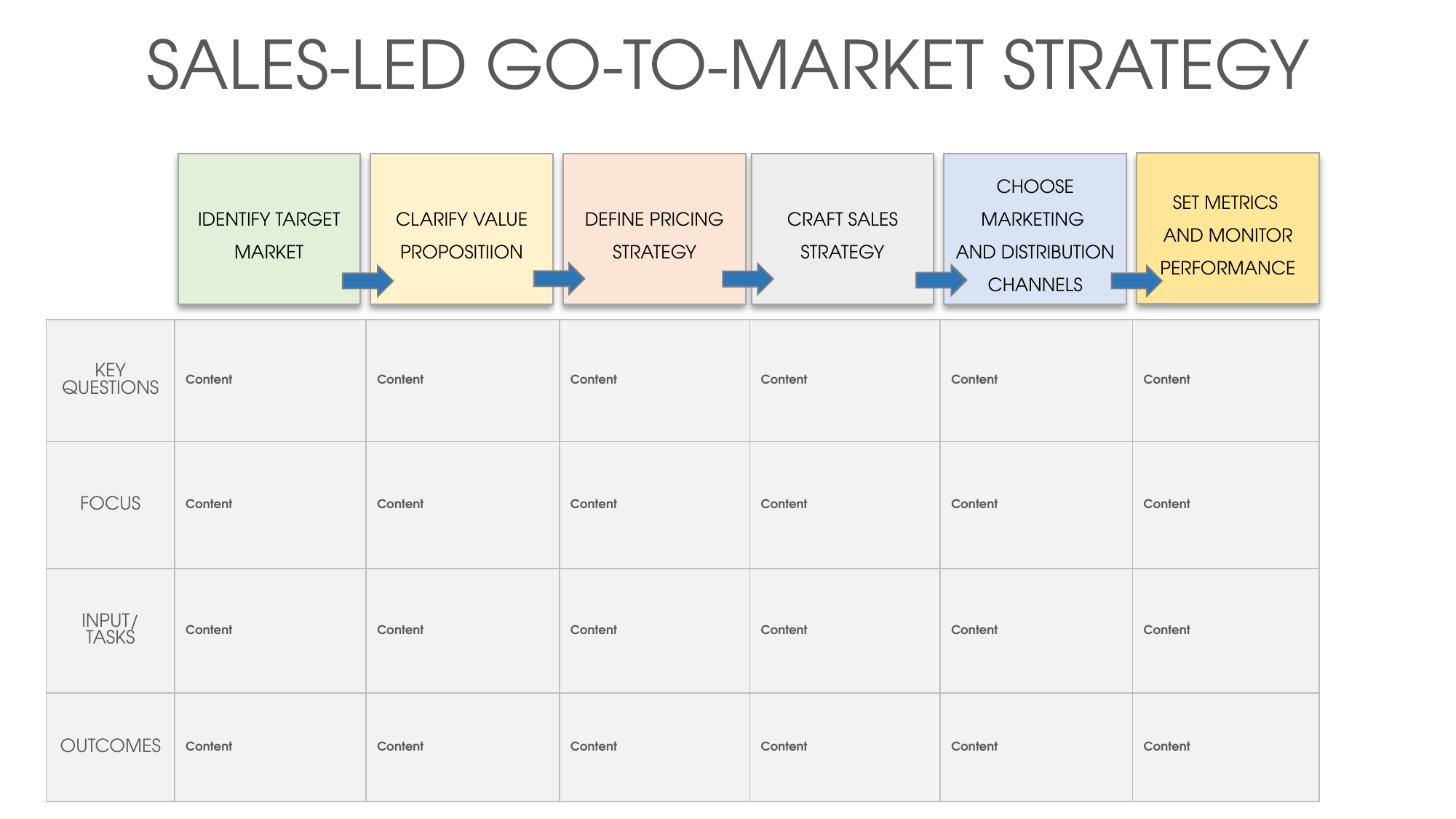

SALES-LED GO-TO-MARKET STRATEGY
SET METRICS
AND MONITOR PERFORMANCE
IDENTIFY TARGET MARKET
CLARIFY VALUE PROPOSITIION
DEFINE PRICING STRATEGY
CRAFT SALES STRATEGY
CHOOSE MARKETING
AND DISTRIBUTION CHANNELS

| KEY QUESTIONS | Content | Content | Content | Content | Content | Content |
| --- | --- | --- | --- | --- | --- | --- |
| FOCUS | Content | Content | Content | Content | Content | Content |
| INPUT/ TASKS | Content | Content | Content | Content | Content | Content |
| OUTCOMES | Content | Content | Content | Content | Content | Content |